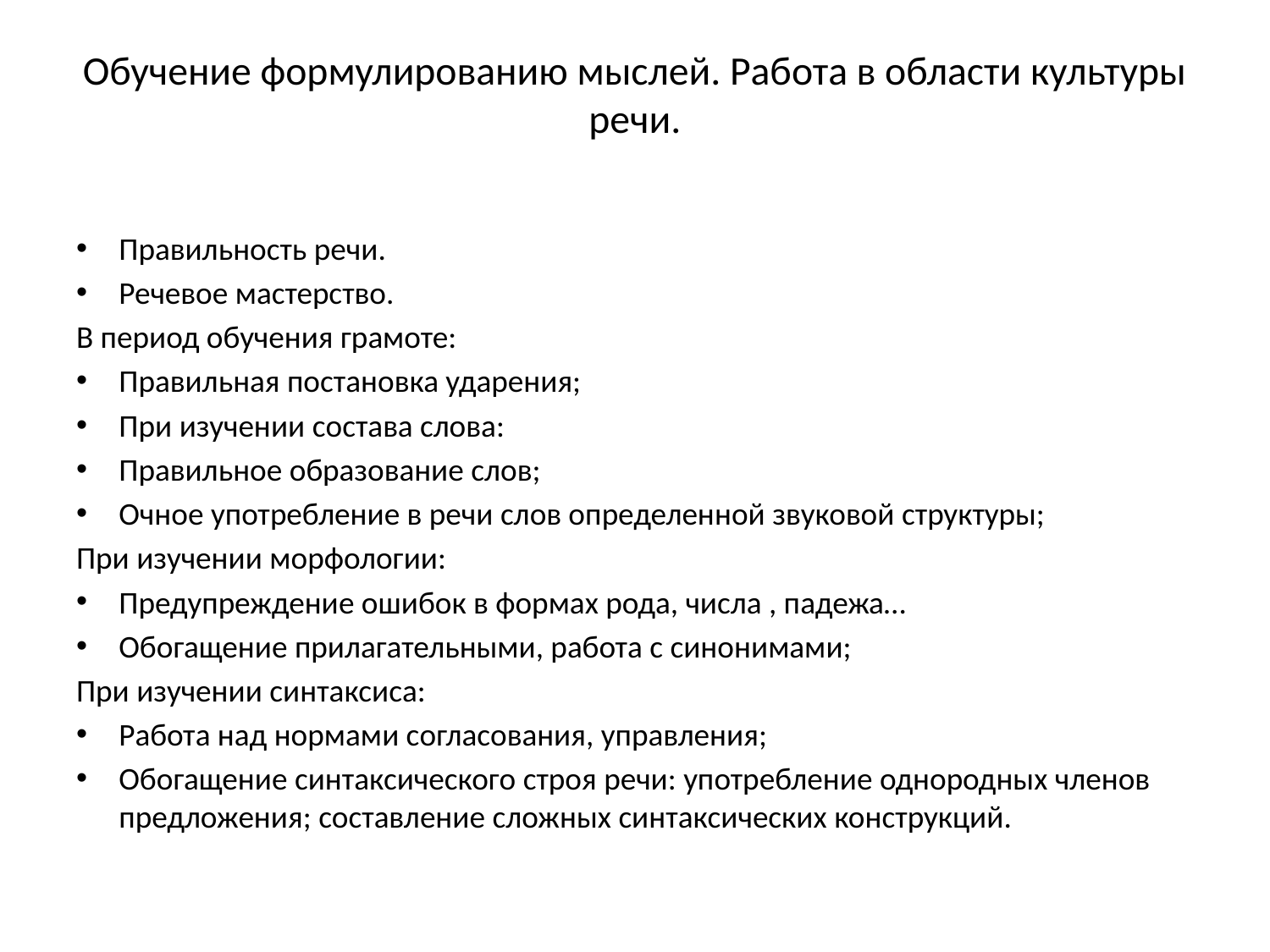

# Обучение формулированию мыслей. Работа в области культуры речи.
Правильность речи.
Речевое мастерство.
В период обучения грамоте:
Правильная постановка ударения;
При изучении состава слова:
Правильное образование слов;
Очное употребление в речи слов определенной звуковой структуры;
При изучении морфологии:
Предупреждение ошибок в формах рода, числа , падежа…
Обогащение прилагательными, работа с синонимами;
При изучении синтаксиса:
Работа над нормами согласования, управления;
Обогащение синтаксического строя речи: употребление однородных членов предложения; составление сложных синтаксических конструкций.